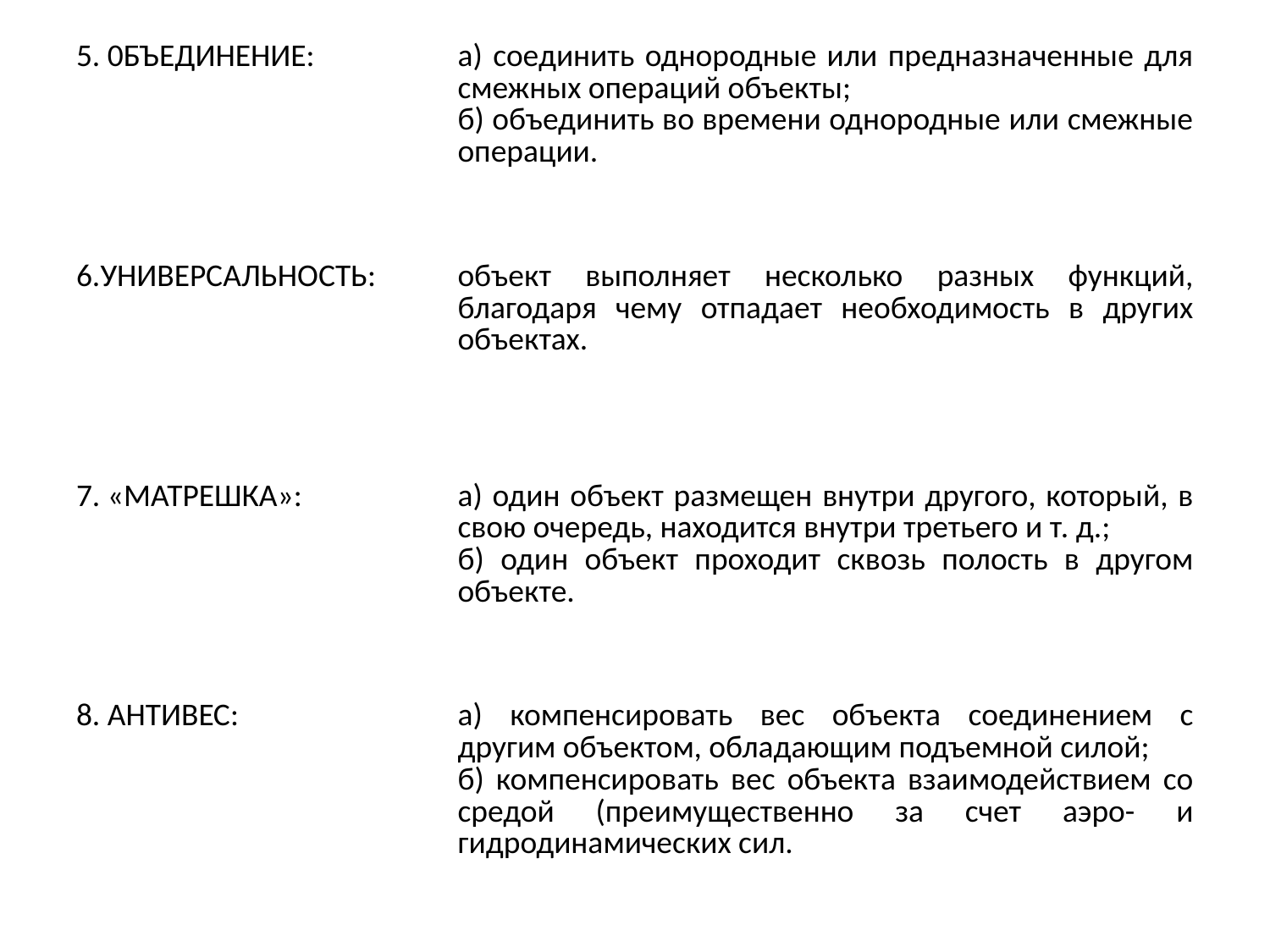

| 5. 0БЪЕДИНЕНИЕ: | а) соединить однородные или предназначенные для смежных операций объекты; б) объединить во времени однородные или смежные операции. |
| --- | --- |
| 6.УНИВЕРСАЛЬНОСТЬ: | объект выполняет несколько разных функций, благодаря чему отпадает необходимость в других объектах. |
| 7. «МАТРЕШКА»: | а) один объект размещен внутри другого, который, в свою очередь, находится внутри третьего и т. д.; б) один объект проходит сквозь полость в другом объекте. |
| 8. АНТИВЕС: | а) компенсировать вес объекта соединением с другим объектом, обладающим подъемной силой; б) компенсировать вес объекта взаимодействием со средой (преимущественно за счет аэро- и гидродинамических сил. |